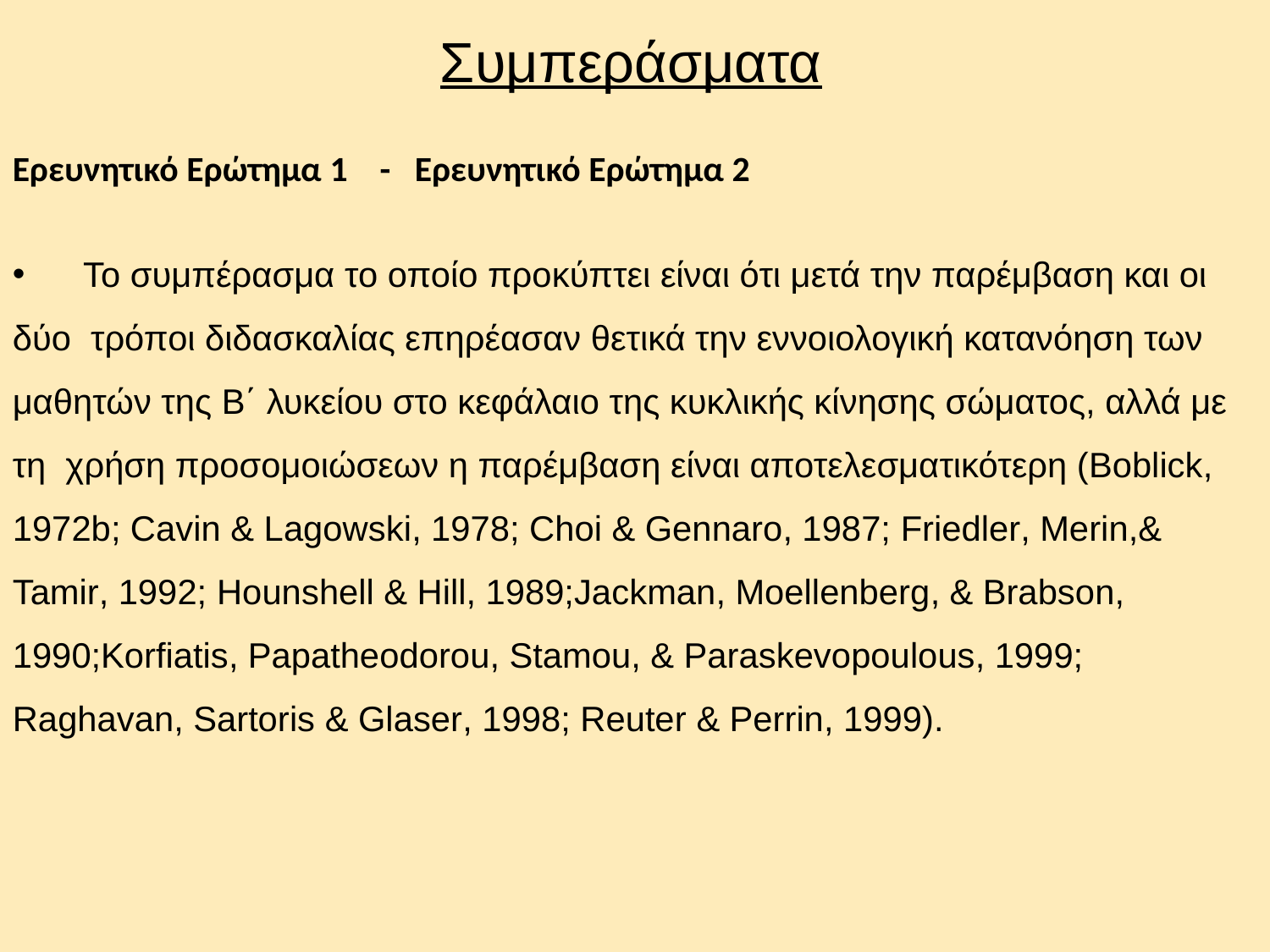

Συμπεράσματα
Ερευνητικό Ερώτημα 1    -   Ερευνητικό Ερώτημα 2

      Το συμπέρασμα το οποίο προκύπτει είναι ότι μετά την παρέμβαση και οι δύο  τρόποι διδασκαλίας επηρέασαν θετικά την εννοιολογική κατανόηση των μαθητών της Β΄ λυκείου στο κεφάλαιο της κυκλικής κίνησης σώματος, αλλά με τη  χρήση προσομοιώσεων η παρέμβαση είναι αποτελεσματικότερη (Boblick, 1972b; Cavin & Lagowski, 1978; Choi & Gennaro, 1987; Friedler, Merin,& Tamir, 1992; Hounshell & Hill, 1989;Jackman, Moellenberg, & Brabson, 1990;Korfiatis, Papatheodorou, Stamou, & Paraskevopoulous, 1999; Raghavan, Sartoris & Glaser, 1998; Reuter & Perrin, 1999).